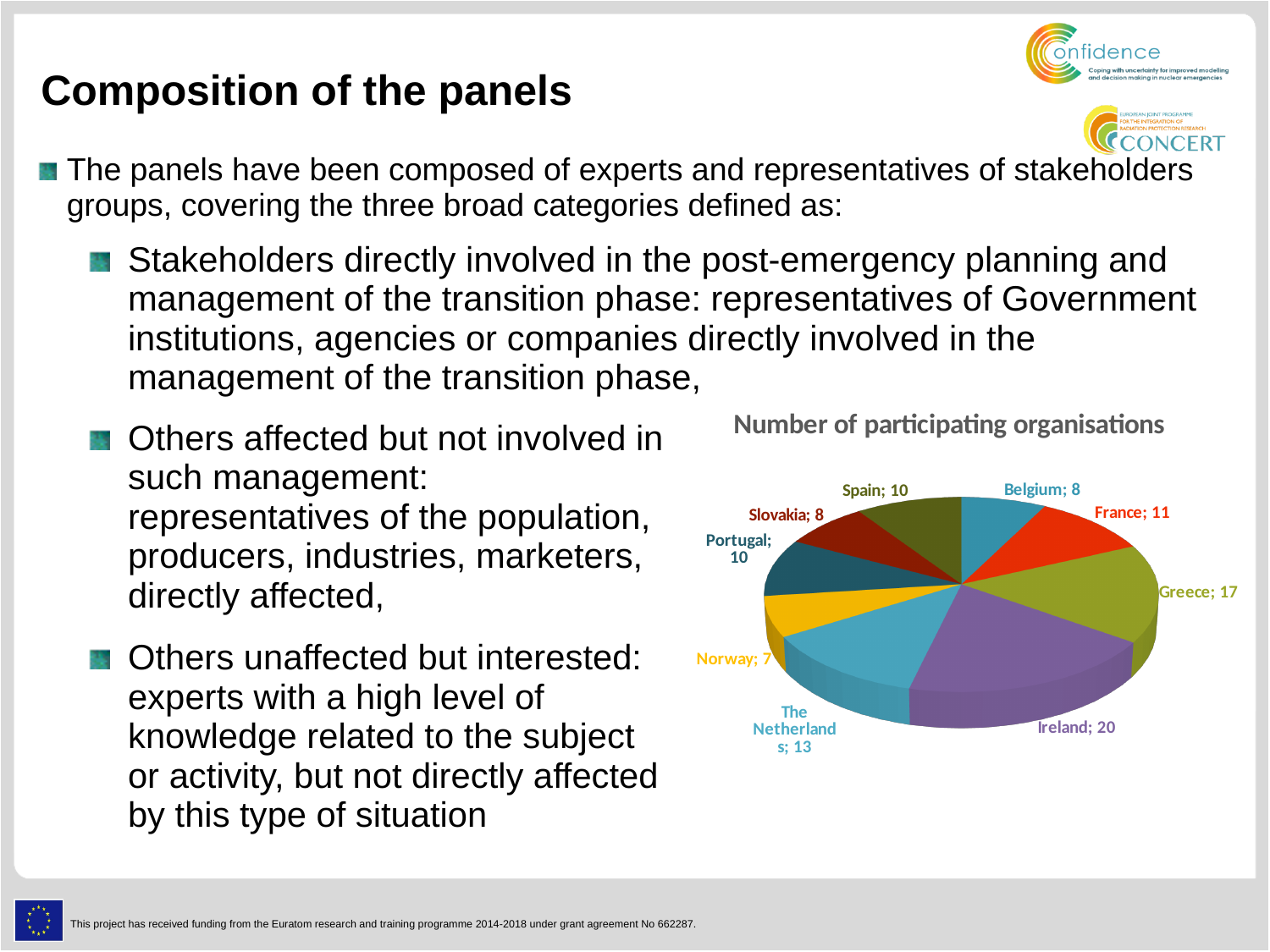

# Composition of the panels
The panels have been composed of experts and representatives of stakeholders groups, covering the three broad categories defined as:
Stakeholders directly involved in the post-emergency planning and management of the transition phase: representatives of Government institutions, agencies or companies directly involved in the management of the transition phase,

[unsupported chart]

Others affected but not involved in such management: representatives of the population, producers, industries, marketers, directly affected,
Others unaffected but interested: experts with a high level of knowledge related to the subject or activity, but not directly affected by this type of situation

Tentative number for Norway and Portugal. Their panelss are under preparation